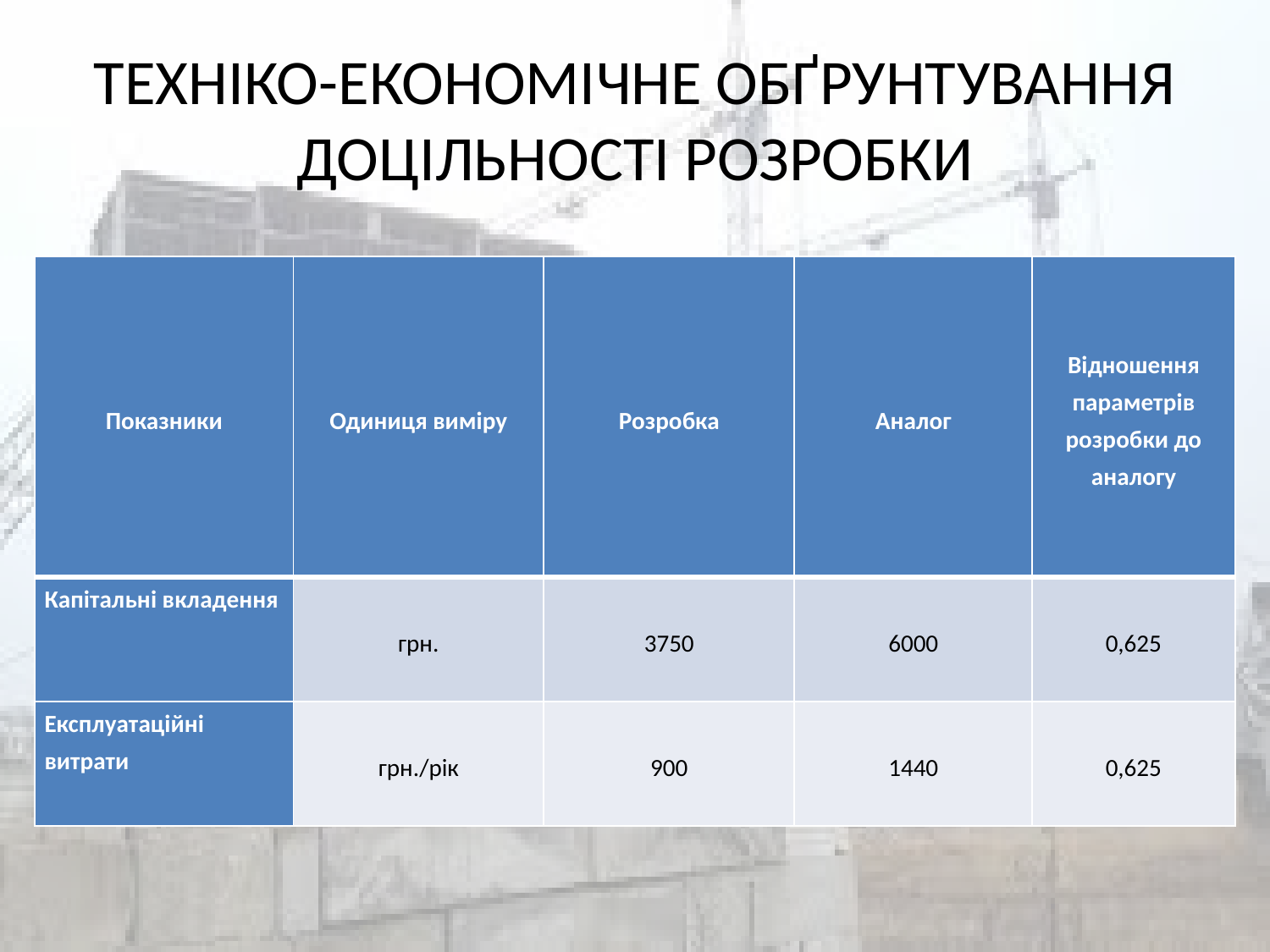

# ТЕХНІКО-ЕКОНОМІЧНЕ ОБҐРУНТУВАННЯ ДОЦІЛЬНОСТІ РОЗРОБКИ
| Показники | Одиниця виміру | Розробка | Аналог | Відношення параметрів розробки до аналогу |
| --- | --- | --- | --- | --- |
| Капітальні вкладення | грн. | 3750 | 6000 | 0,625 |
| Експлуатаційні витрати | грн./рік | 900 | 1440 | 0,625 |